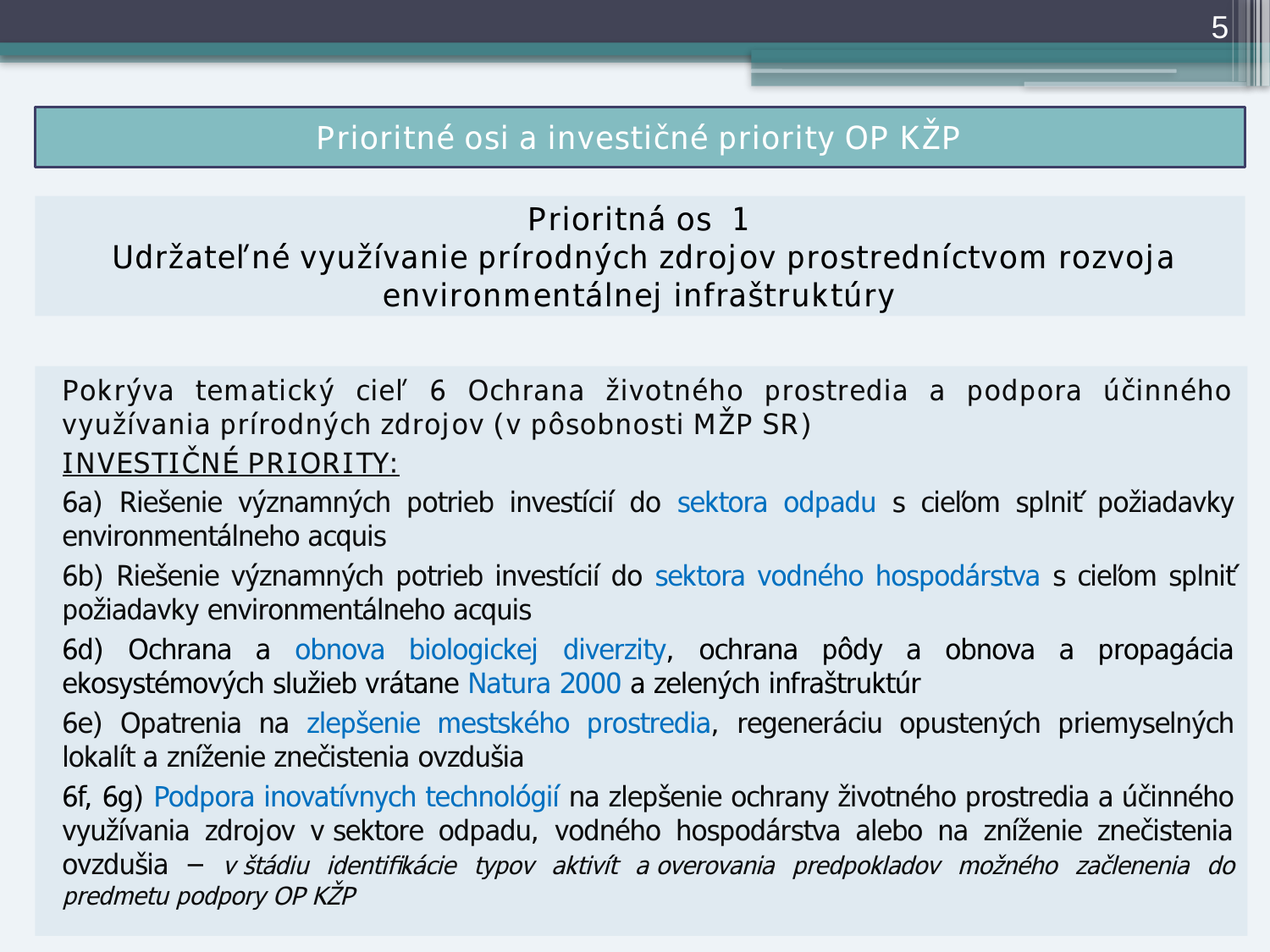

5
Prioritné osi a investičné priority OP KŽP
# Prioritná os  1 Udržateľné využívanie prírodných zdrojov prostredníctvom rozvoja environmentálnej infraštruktúry
Pokrýva tematický cieľ 6 Ochrana životného prostredia a podpora účinného využívania prírodných zdrojov (v pôsobnosti MŽP SR)
INVESTIČNÉ PRIORITY:
6a) Riešenie významných potrieb investícií do sektora odpadu s cieľom splniť požiadavky environmentálneho acquis
6b) Riešenie významných potrieb investícií do sektora vodného hospodárstva s cieľom splniť požiadavky environmentálneho acquis
6d) Ochrana a obnova biologickej diverzity, ochrana pôdy a obnova a propagácia ekosystémových služieb vrátane Natura 2000 a zelených infraštruktúr
6e) Opatrenia na zlepšenie mestského prostredia, regeneráciu opustených priemyselných lokalít a zníženie znečistenia ovzdušia
6f, 6g) Podpora inovatívnych technológií na zlepšenie ochrany životného prostredia a účinného využívania zdrojov v sektore odpadu, vodného hospodárstva alebo na zníženie znečistenia ovzdušia – v štádiu identifikácie typov aktivít a overovania predpokladov možného začlenenia do predmetu podpory OP KŽP